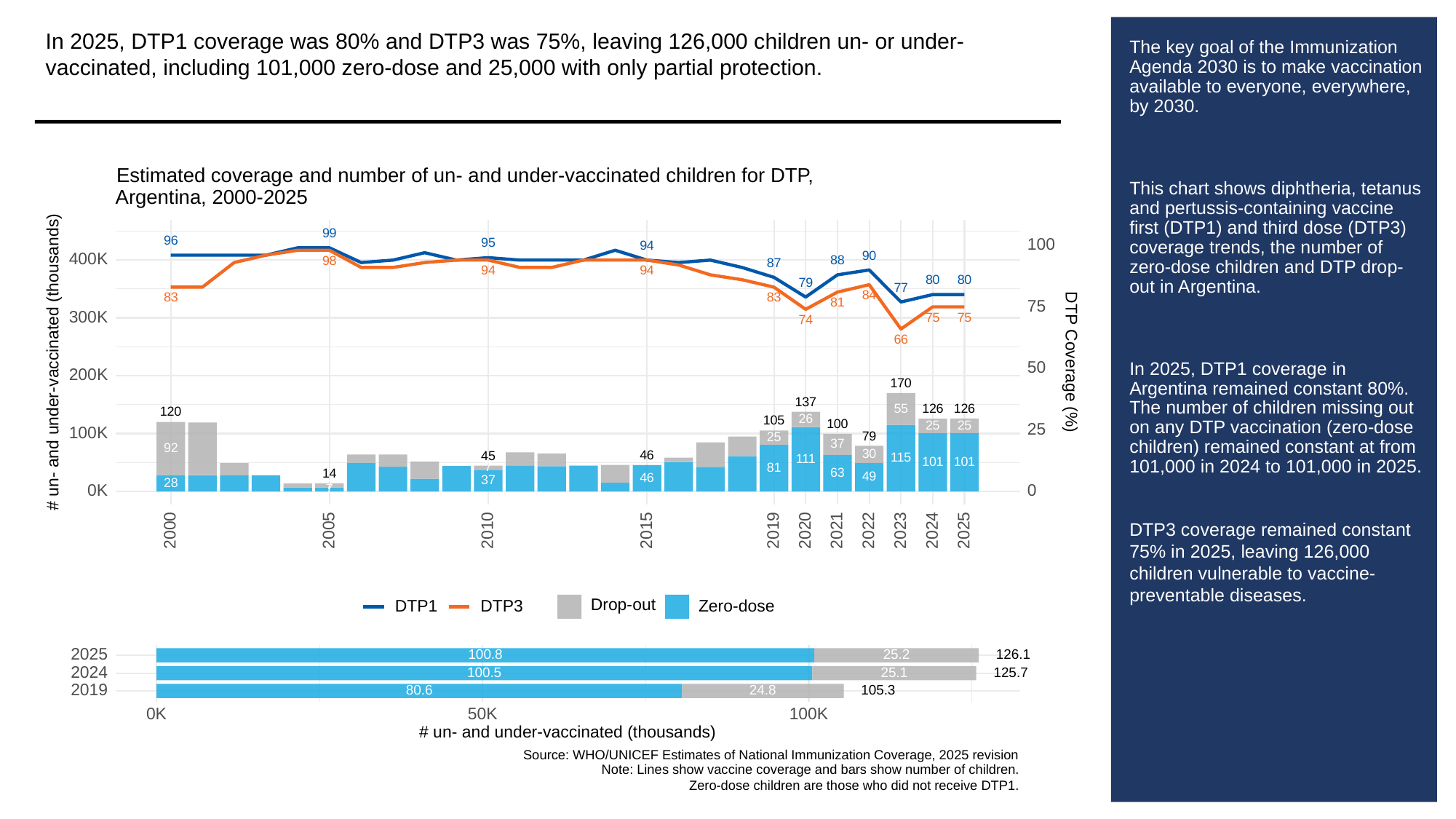

In 2025, DTP1 coverage was 80% and DTP3 was 75%, leaving 126,000 children un- or under-vaccinated, including 101,000 zero-dose and 25,000 with only partial protection.
# The key goal of the Immunization Agenda 2030 is to make vaccination available to everyone, everywhere, by 2030.

This chart shows diphtheria, tetanus and pertussis-containing vaccine first (DTP1) and third dose (DTP3) coverage trends, the number of zero-dose children and DTP drop-out in Argentina.

In 2025, DTP1 coverage in Argentina remained constant 80%. The number of children missing out on any DTP vaccination (zero-dose children) remained constant at from 101,000 in 2024 to 101,000 in 2025.

DTP3 coverage remained constant 75% in 2025, leaving 126,000 children vulnerable to vaccine-preventable diseases.

Estimated coverage and number of un- and under-vaccinated children for DTP,
Argentina, 2000-2025

99

96
95
100
94

90
400K
88
98
87

94
94
80
80
79
77

84
83
83
81
75
300K
75
75
74

66

# un- and under-vaccinated (thousands)
DTP Coverage (%)
50
200K

170

137
55
126
126

120

26
105

100
25
25

25

100K

79
25

37

92

30
46
45

115

111

101
101

7
81

63
14

49
46

37
28

7

7
0K
0

2023
2000
2005
2010
2015
2019
2020
2021
2022
2024
2025

Drop-out
DTP3
Zero-dose
DTP1

2025
100.8
25.2
126.1

2024
100.5
25.1
125.7

2019
105.3
80.6
24.8

0K
50K
100K
# un- and under-vaccinated (thousands)
Source: WHO/UNICEF Estimates of National Immunization Coverage, 2025 revision
Note: Lines show vaccine coverage and bars show number of children.
Zero-dose children are those who did not receive DTP1.